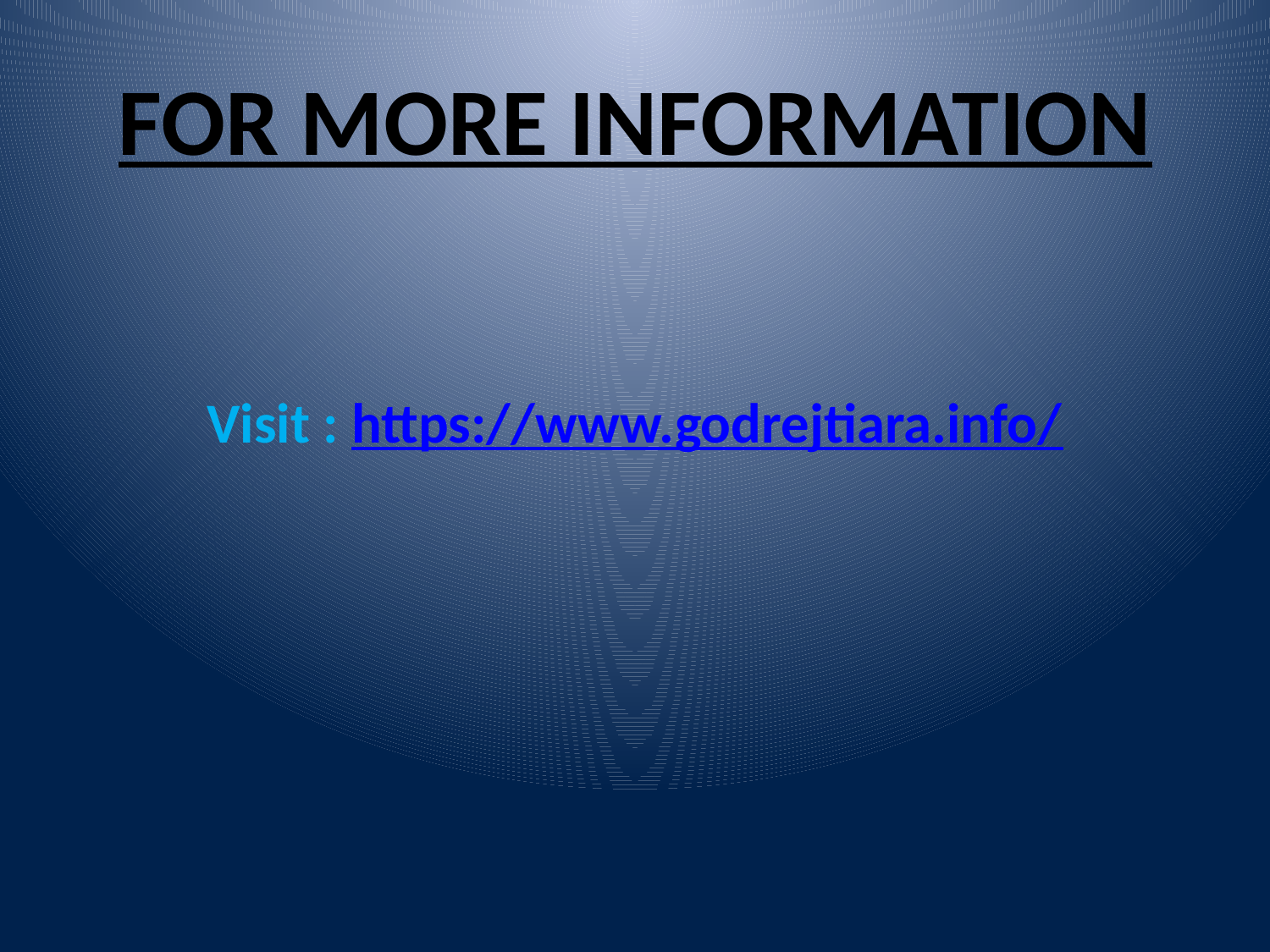

# FOR MORE INFORMATION

Visit : https://www.godrejtiara.info/